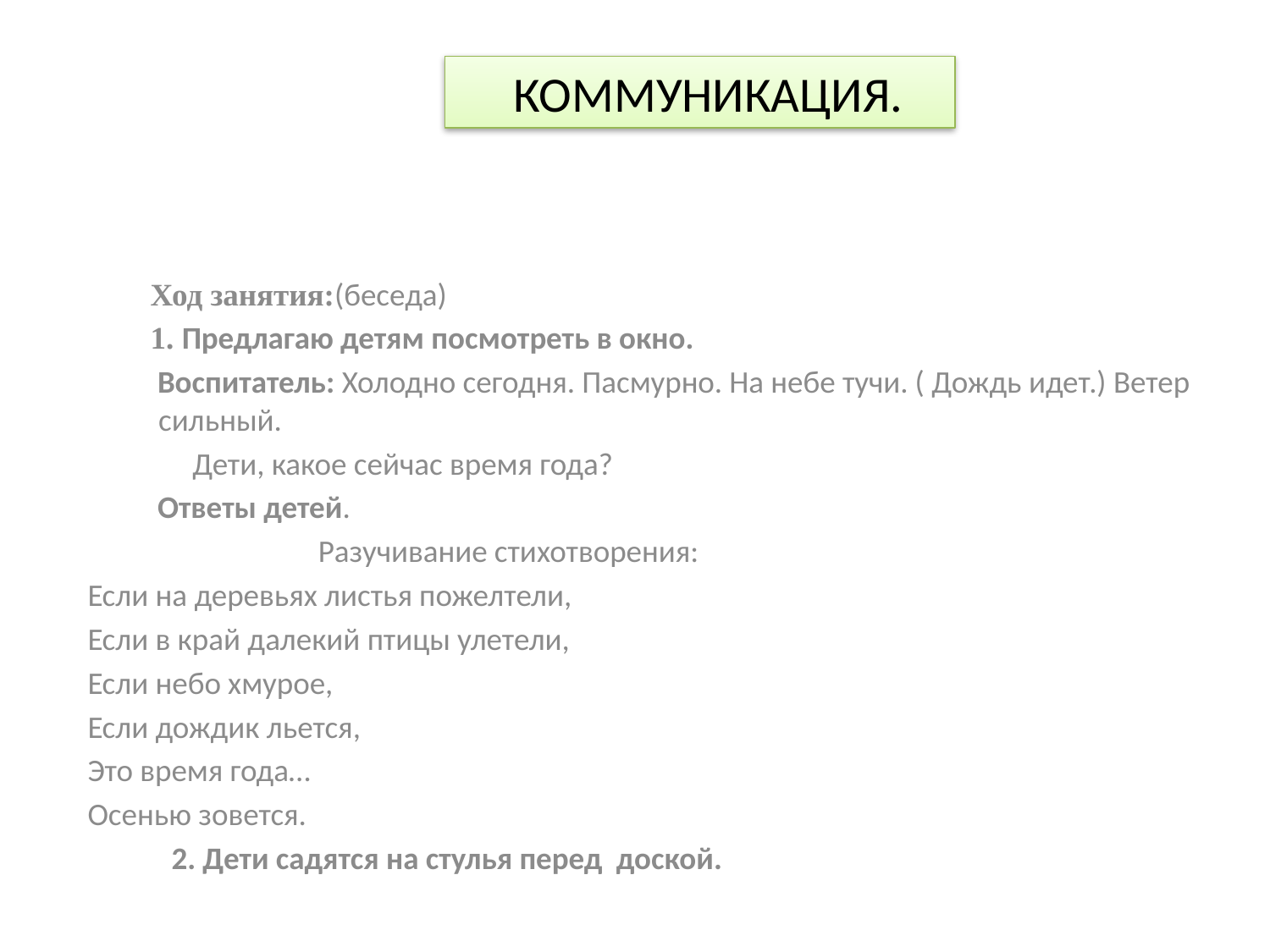

КОММУНИКАЦИЯ.

Ход занятия:(беседа)
1. Предлагаю детям посмотреть в окно.
          Воспитатель: Холодно сегодня. Пасмурно. На небе тучи. ( Дождь идет.) Ветер сильный.
               Дети, какое сейчас время года?
          Ответы детей.
                                 Разучивание стихотворения:
Если на деревьях листья пожелтели,
Если в край далекий птицы улетели,
Если небо хмурое,
Если дождик льется,
Это время года…
Осенью зовется.
            2. Дети садятся на стулья перед  доской.

#